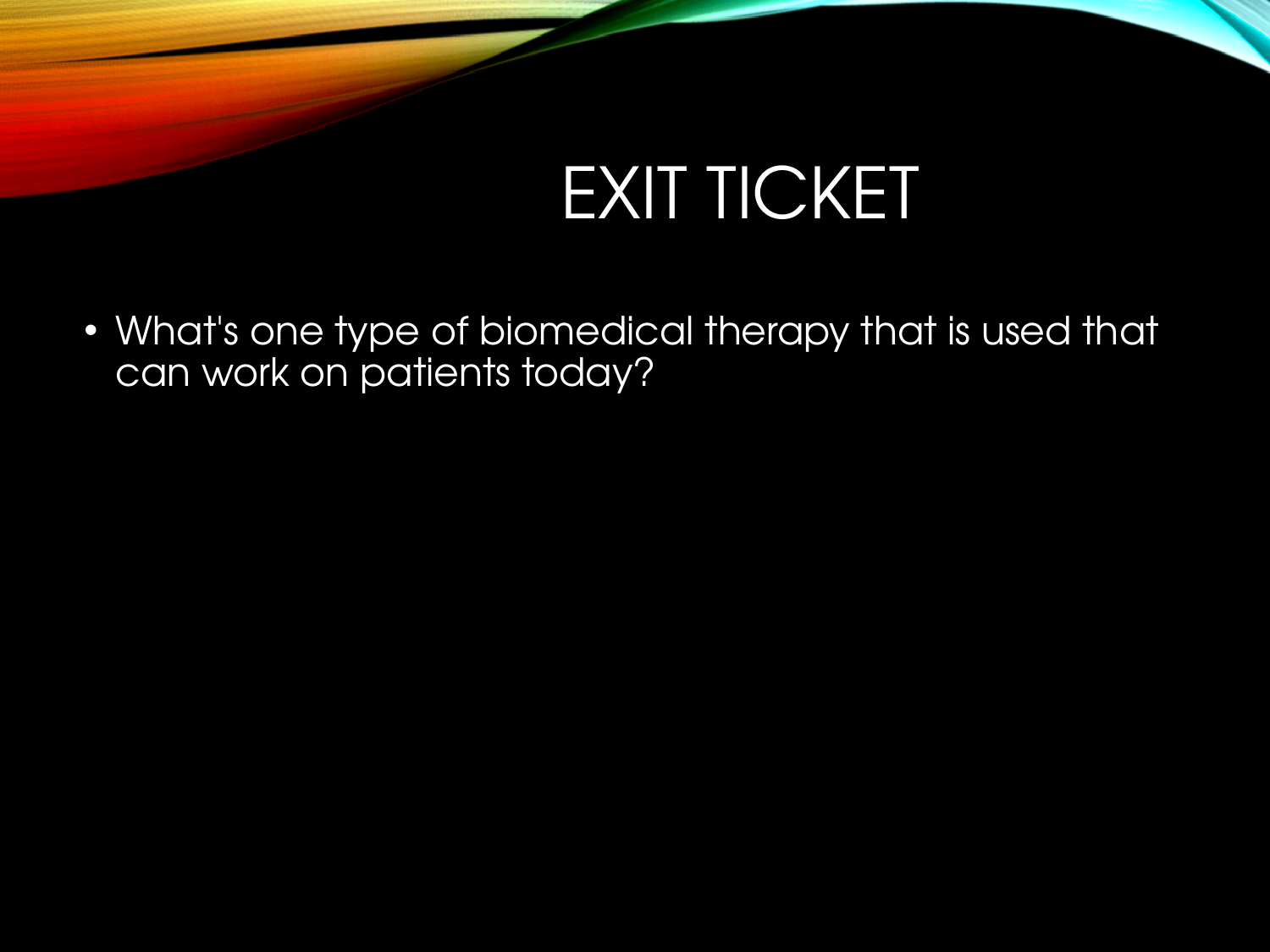

# Exit ticket
What's one type of biomedical therapy that is used that can work on patients today?